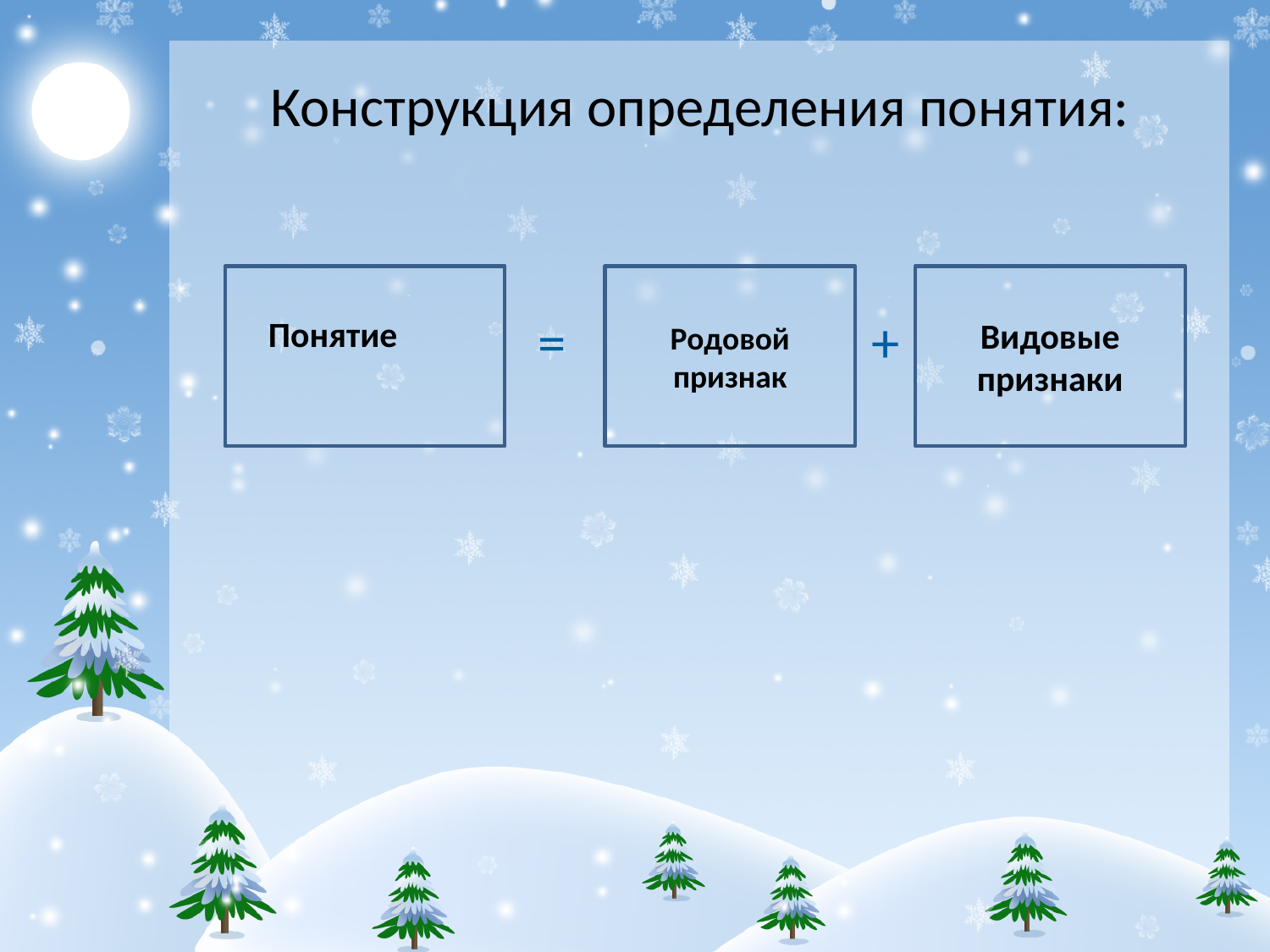

# Конструкция определения понятия:

                            =                        +

Родовой признак
Видовые признаки
Понятие